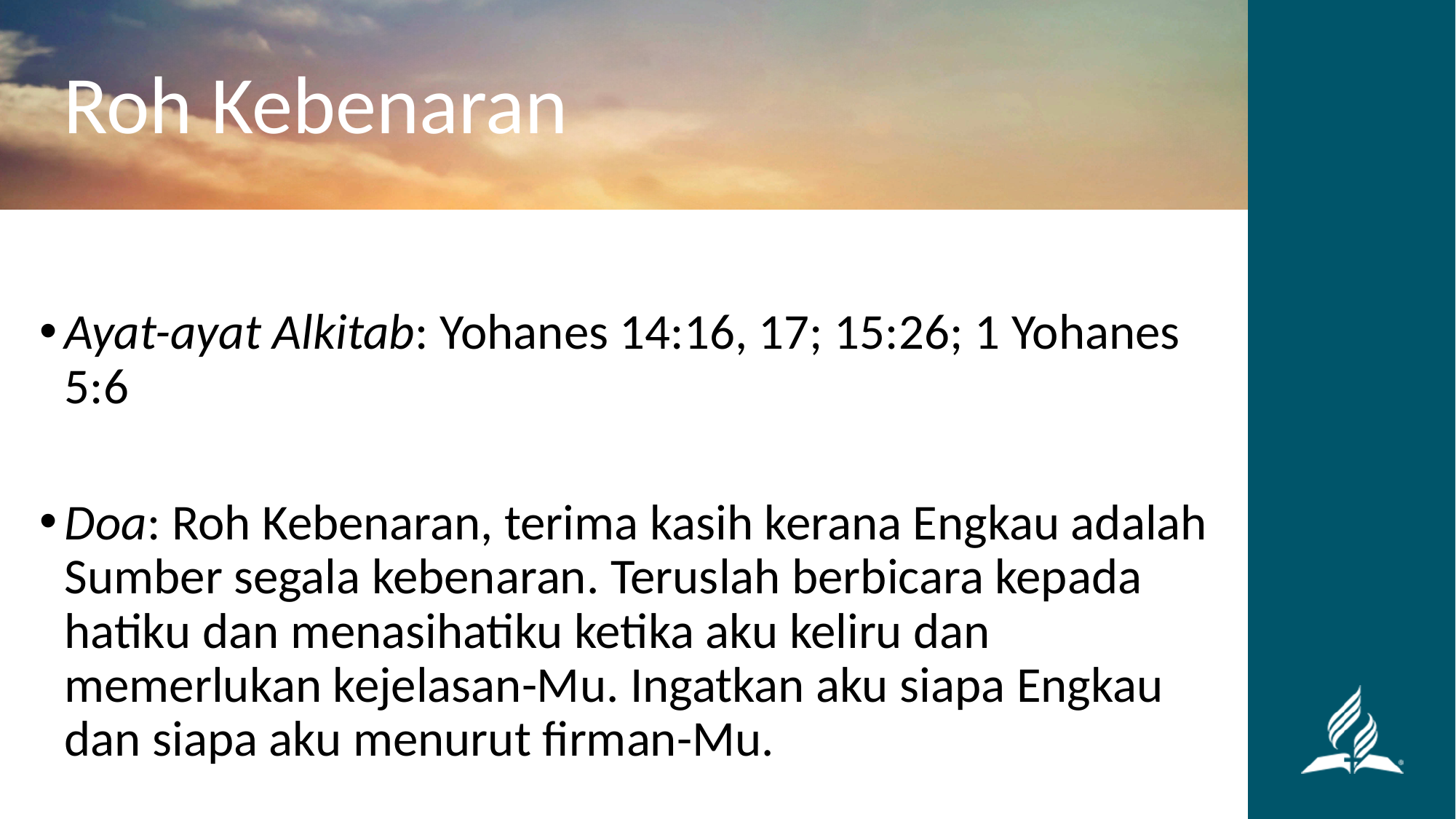

Roh Kebenaran

Ayat-ayat Alkitab: Yohanes 14:16, 17; 15:26; 1 Yohanes 5:6

Doa: Roh Kebenaran, terima kasih kerana Engkau adalah Sumber segala kebenaran. Teruslah berbicara kepada hatiku dan menasihatiku ketika aku keliru dan memerlukan kejelasan-Mu. Ingatkan aku siapa Engkau dan siapa aku menurut firman-Mu.